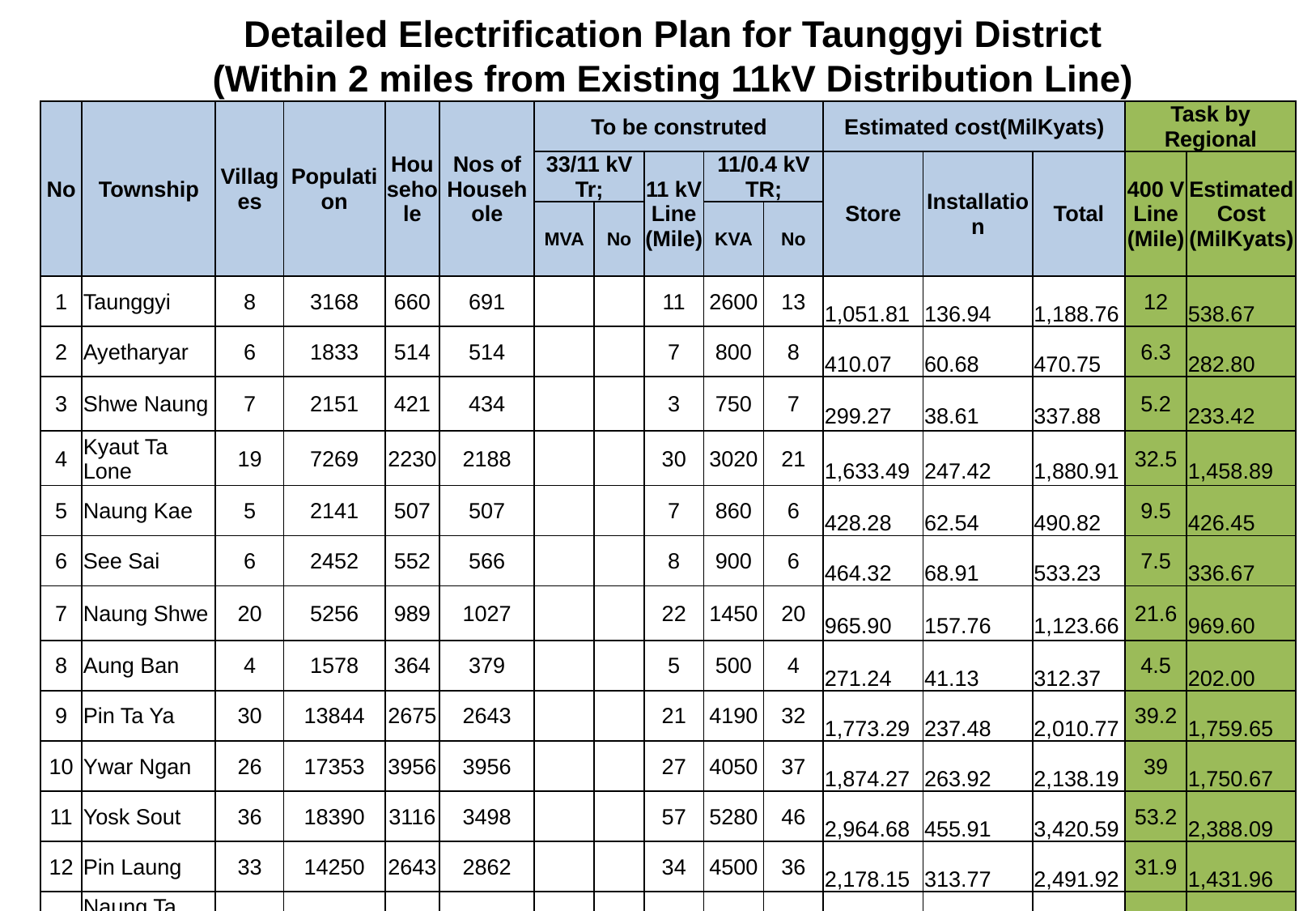

Detailed Electrification Plan for Taunggyi District
(Within 2 miles from Existing 11kV Distribution Line)
| No | Township | Villages | Population | Househole | Nos of Househole | To be construted |  |  |  |  | Estimated cost(MilKyats) |  |  | Task by Regional |  |
| --- | --- | --- | --- | --- | --- | --- | --- | --- | --- | --- | --- | --- | --- | --- | --- |
|  |  |  |  |  |  | 33/11 kV Tr; |  | 11 kV Line (Mile) | 11/0.4 kV TR; |  | Store | Installation | Total | 400 V Line (Mile) | Estimated Cost (MilKyats) |
|  |  |  |  |  |  | ‌MVA | No |  | ‌KVA | No |  |  |  |  |  |
| 1 | Taunggyi | 8 | 3168 | 660 | 691 |  |  | 11 | 2600 | 13 | 1,051.81 | 136.94 | 1,188.76 | 12 | 538.67 |
| 2 | Ayetharyar | 6 | 1833 | 514 | 514 |  |  | 7 | 800 | 8 | 410.07 | 60.68 | 470.75 | 6.3 | 282.80 |
| 3 | Shwe Naung | 7 | 2151 | 421 | 434 |  |  | 3 | 750 | 7 | 299.27 | 38.61 | 337.88 | 5.2 | 233.42 |
| 4 | Kyaut Ta Lone | 19 | 7269 | 2230 | 2188 |  |  | 30 | 3020 | 21 | 1,633.49 | 247.42 | 1,880.91 | 32.5 | 1,458.89 |
| 5 | Naung Kae | 5 | 2141 | 507 | 507 |  |  | 7 | 860 | 6 | 428.28 | 62.54 | 490.82 | 9.5 | 426.45 |
| 6 | See Sai | 6 | 2452 | 552 | 566 |  |  | 8 | 900 | 6 | 464.32 | 68.91 | 533.23 | 7.5 | 336.67 |
| 7 | Naung Shwe | 20 | 5256 | 989 | 1027 |  |  | 22 | 1450 | 20 | 965.90 | 157.76 | 1,123.66 | 21.6 | 969.60 |
| 8 | Aung Ban | 4 | 1578 | 364 | 379 |  |  | 5 | 500 | 4 | 271.24 | 41.13 | 312.37 | 4.5 | 202.00 |
| 9 | Pin Ta Ya | 30 | 13844 | 2675 | 2643 |  |  | 21 | 4190 | 32 | 1,773.29 | 237.48 | 2,010.77 | 39.2 | 1,759.65 |
| 10 | Ywar Ngan | 26 | 17353 | 3956 | 3956 |  |  | 27 | 4050 | 37 | 1,874.27 | 263.92 | 2,138.19 | 39 | 1,750.67 |
| 11 | Yosk Sout | 36 | 18390 | 3116 | 3498 |  |  | 57 | 5280 | 46 | 2,964.68 | 455.91 | 3,420.59 | 53.2 | 2,388.09 |
| 12 | Pin Laung | 33 | 14250 | 2643 | 2862 |  |  | 34 | 4500 | 36 | 2,178.15 | 313.77 | 2,491.92 | 31.9 | 1,431.96 |
| 13 | Naung Ta Yar | 26 | 8223 | 1754 | 1898 |  |  | 41 | 1950 | 27 | 1,571.85 | 270.71 | 1,842.56 | 25.15 | 1,128.96 |
| 14 | Ti Gyit | 8 | 2915 | 652 | 675 |  |  | 7 | 920 | 8 | 446.48 | 64.40 | 510.88 | 8.6 | 386.05 |
| Total |  | 234 | 100839 | 21033 | 21888 |  |  | 281 | 31770 | 271 | 16,357.01 | 2,425.32 | 18,782.33 | 296.15 | 13,293.88 |
6